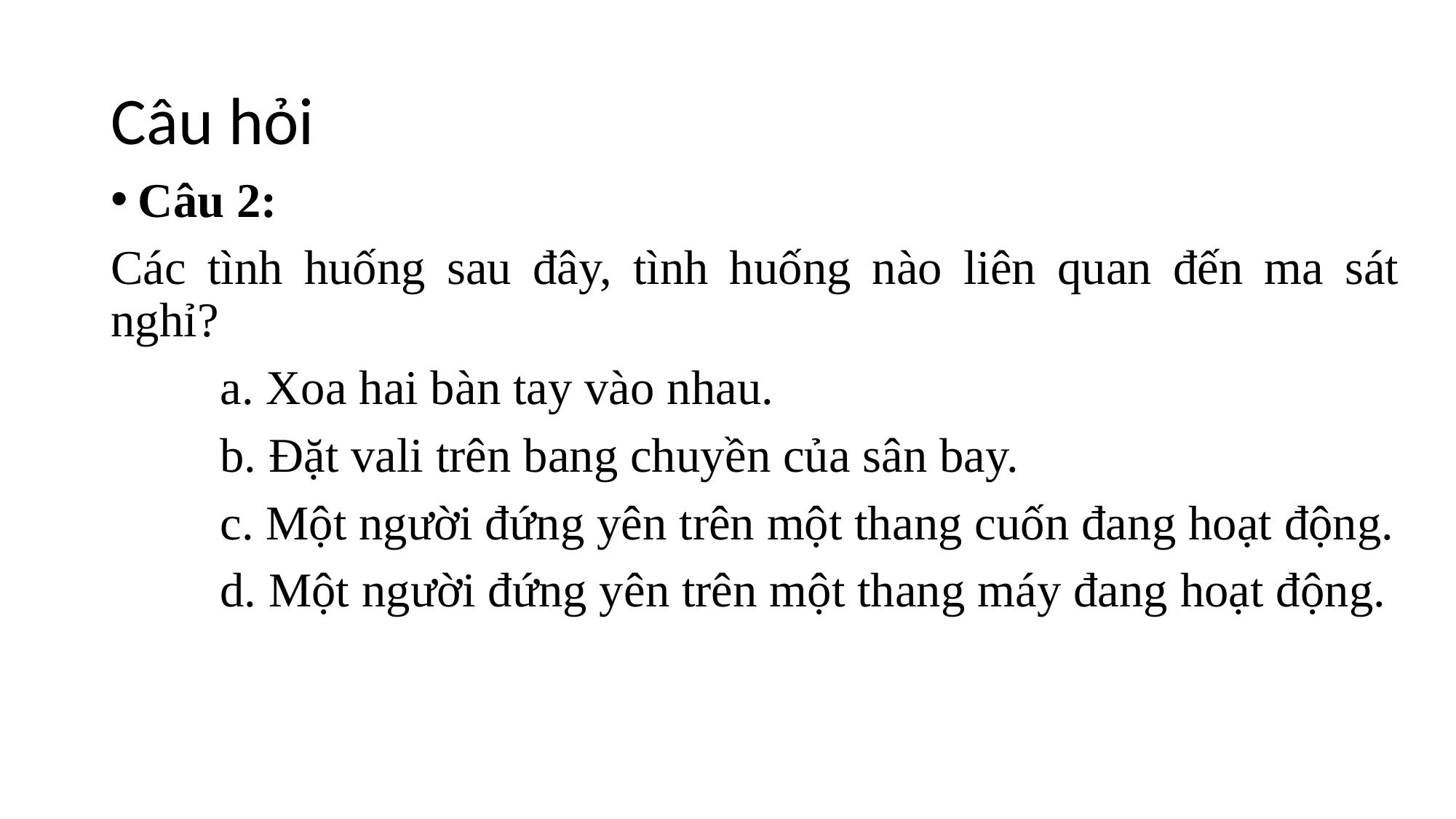

# Câu hỏi
Câu 2:
Các tình huống sau đây, tình huống nào liên quan đến ma sát nghỉ?
	a. Xoa hai bàn tay vào nhau.
	b. Đặt vali trên bang chuyền của sân bay.
	c. Một người đứng yên trên một thang cuốn đang hoạt động.
	d. Một người đứng yên trên một thang máy đang hoạt động.